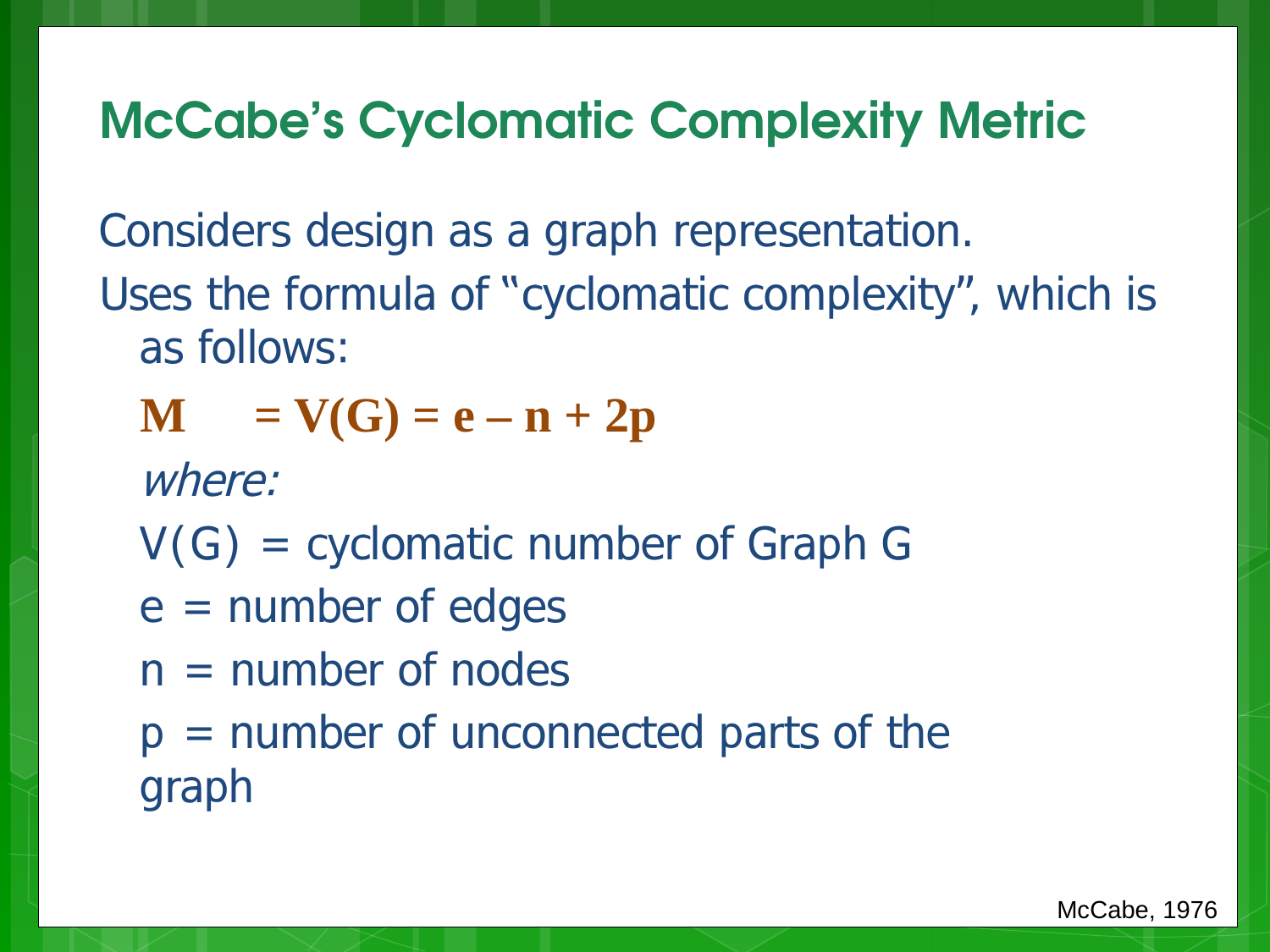

# McCabe’s Cyclomatic Complexity Metric
Considers design as a graph representation.
Uses the formula of “cyclomatic complexity”, which is as follows:
	M	 = V(G) = e – n + 2p
	where:
	V(G) = cyclomatic number of Graph G
	e = number of edges
	n = number of nodes
	p = number of unconnected parts of the 		 graph

McCabe, 1976